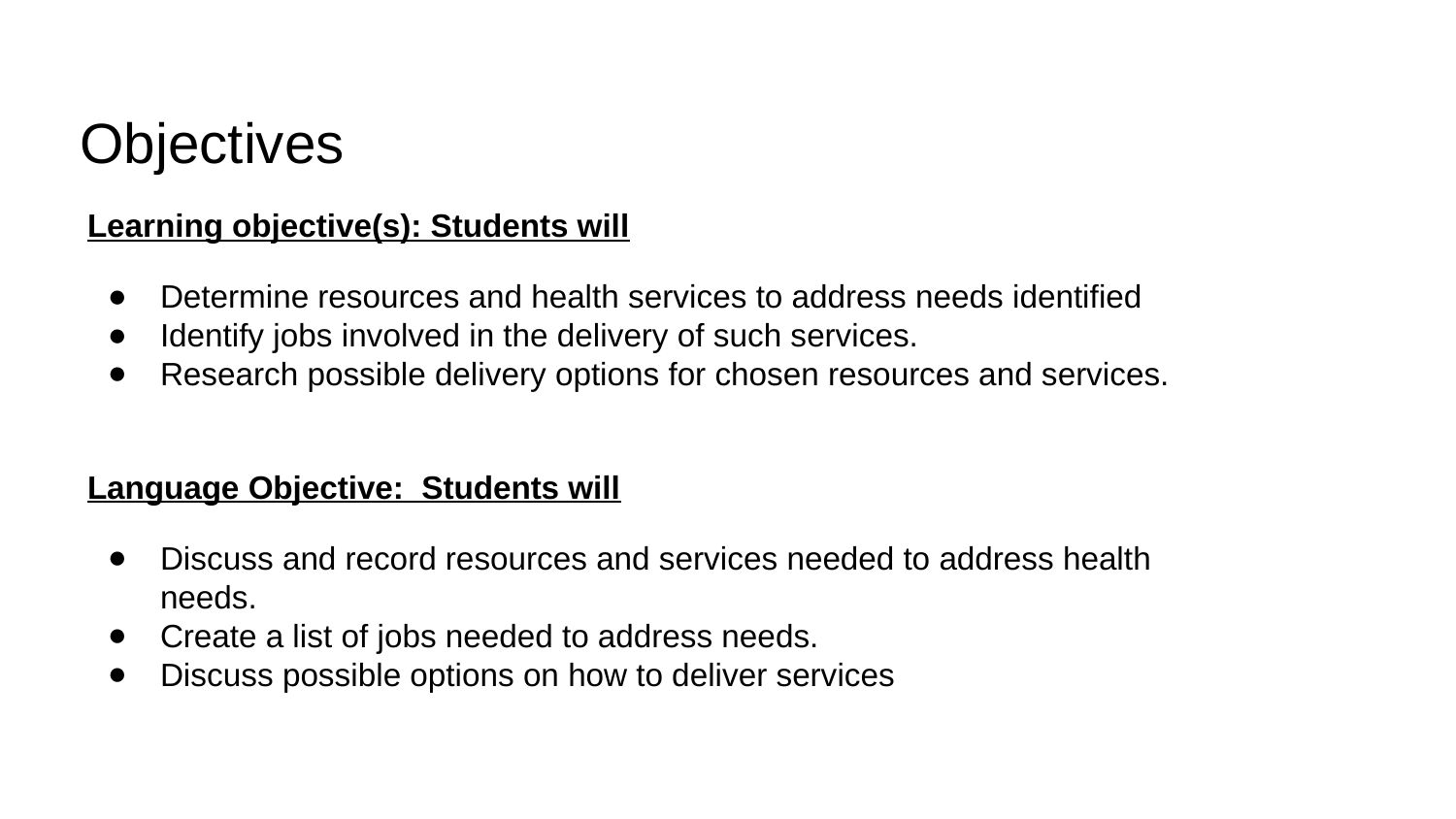

# Objectives
Learning objective(s): Students will
Determine resources and health services to address needs identified
Identify jobs involved in the delivery of such services.
Research possible delivery options for chosen resources and services.

Language Objective:  Students will
Discuss and record resources and services needed to address health needs.
Create a list of jobs needed to address needs.
Discuss possible options on how to deliver services